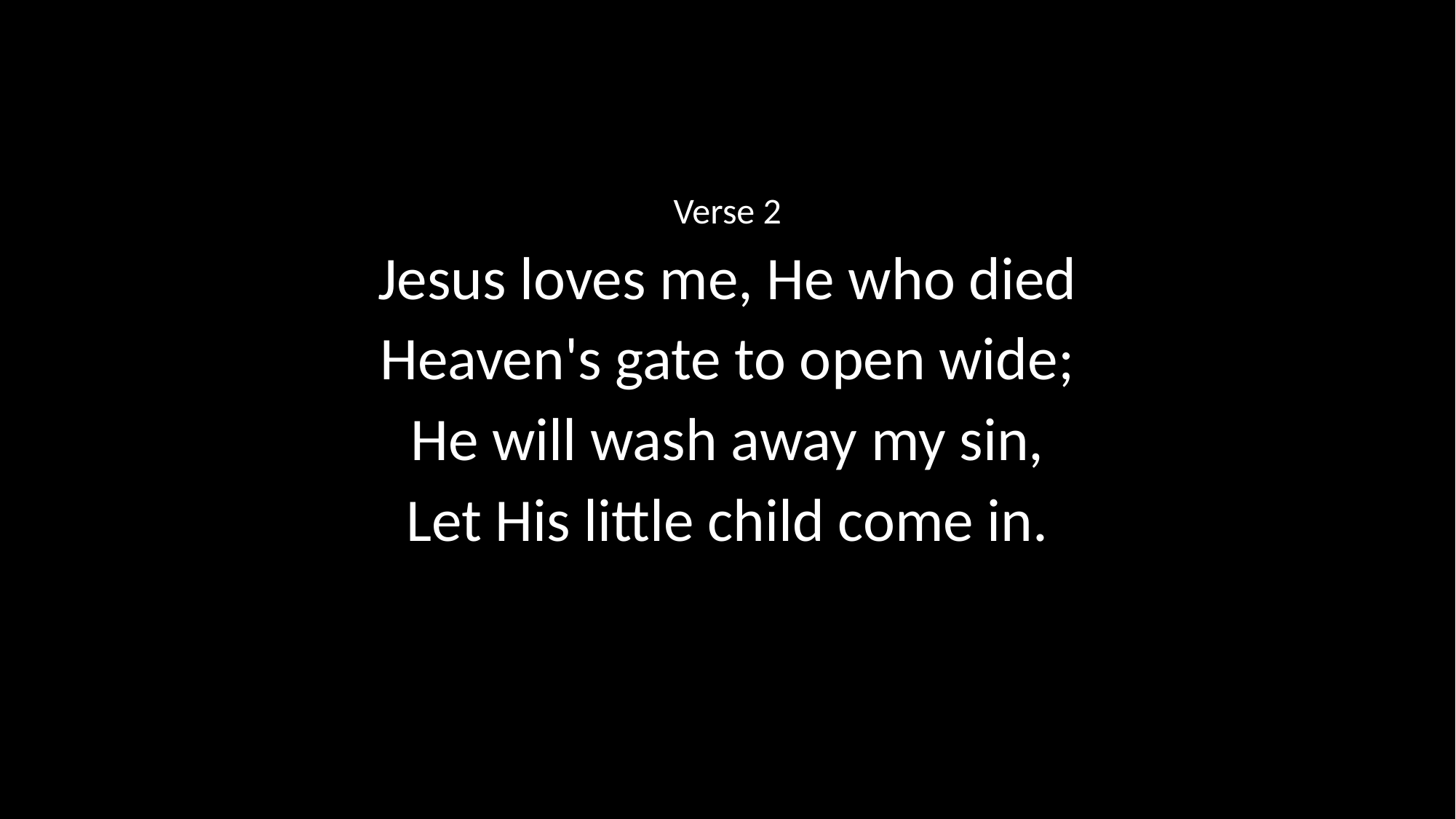

Verse 2
Jesus loves me, He who died
Heaven's gate to open wide;
He will wash away my sin,
Let His little child come in.